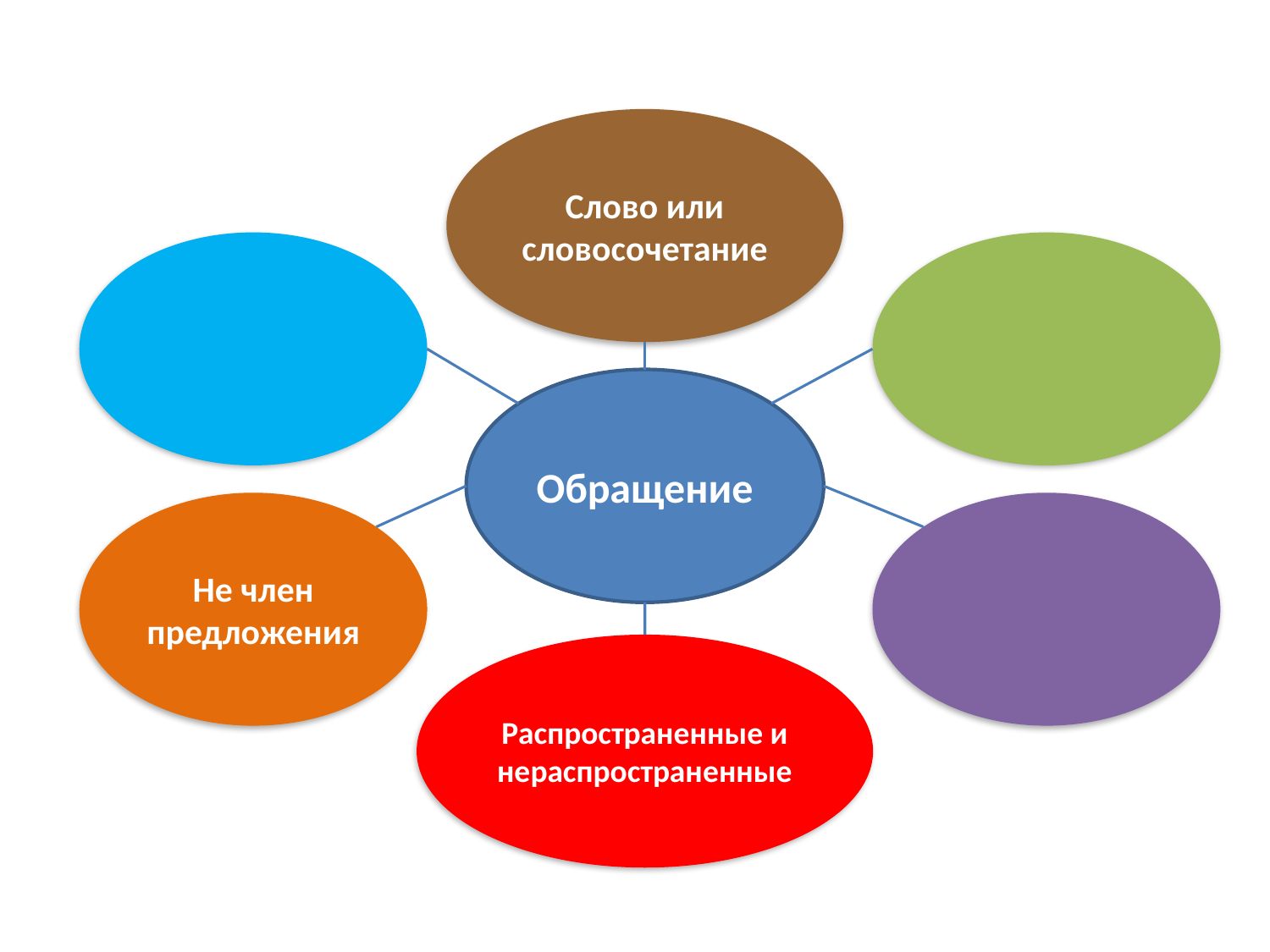

Слово или словосочетание

Обращение
Не член предложения

Распространенные и нераспространенные